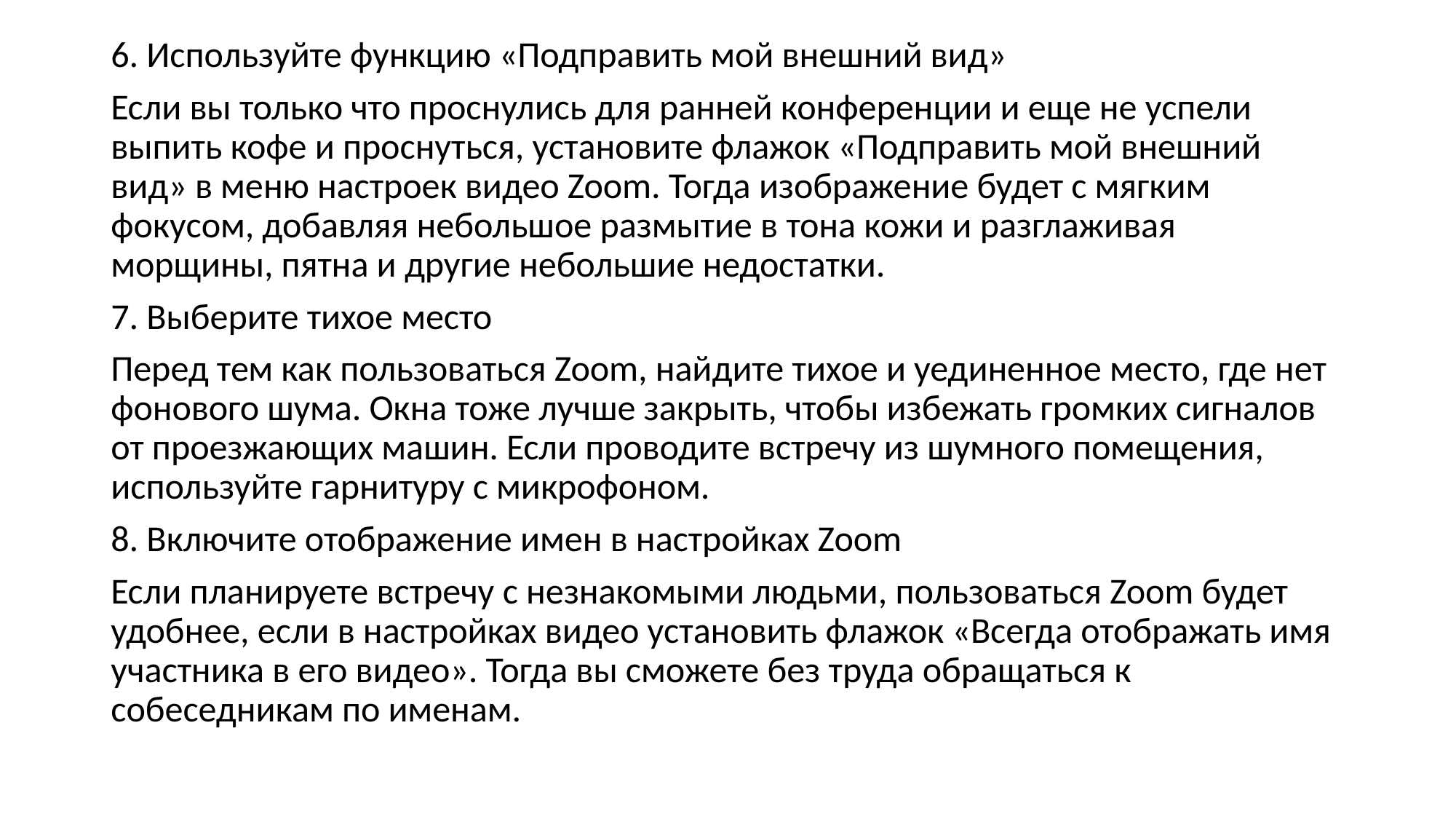

6. Используйте функцию «Подправить мой внешний вид»
Если вы только что проснулись для ранней конференции и еще не успели выпить кофе и проснуться, установите флажок «Подправить мой внешний вид» в меню настроек видео Zoom. Тогда изображение будет с мягким фокусом, добавляя небольшое размытие в тона кожи и разглаживая морщины, пятна и другие небольшие недостатки.
7. Выберите тихое место
Перед тем как пользоваться Zoom, найдите тихое и уединенное место, где нет фонового шума. Окна тоже лучше закрыть, чтобы избежать громких сигналов от проезжающих машин. Если проводите встречу из шумного помещения, используйте гарнитуру с микрофоном.
8. Включите отображение имен в настройках Zoom
Если планируете встречу с незнакомыми людьми, пользоваться Zoom будет удобнее, если в настройках видео установить флажок «Всегда отображать имя участника в его видео». Тогда вы сможете без труда обращаться к собеседникам по именам.